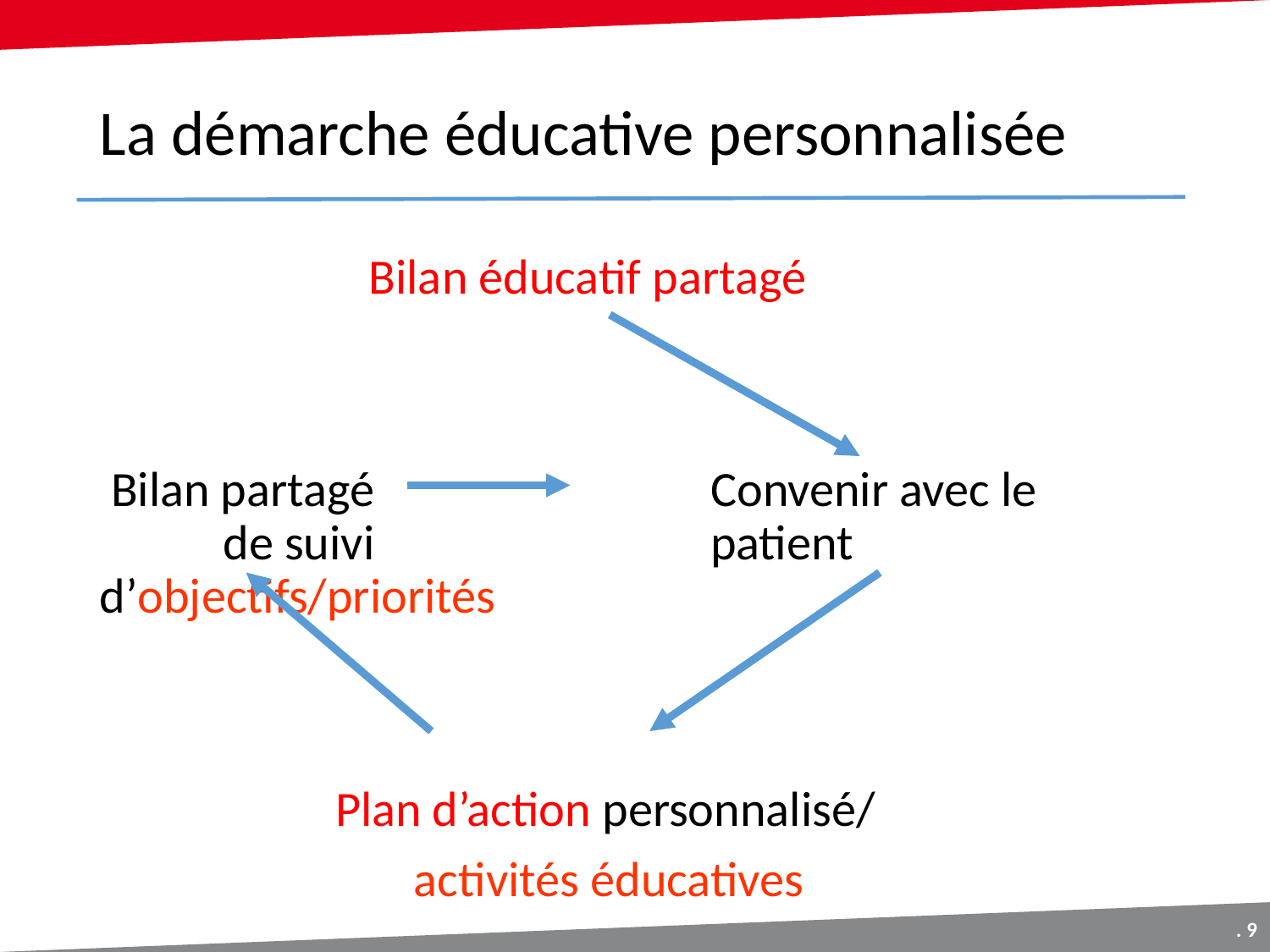

# La démarche éducative personnalisée
                        Bilan éducatif partagé

 Bilan partagé                              Convenir avec le                       de suivi                              patient d’objectifs/priorités

                     Plan d’action personnalisé/
                            activités éducatives
. 9